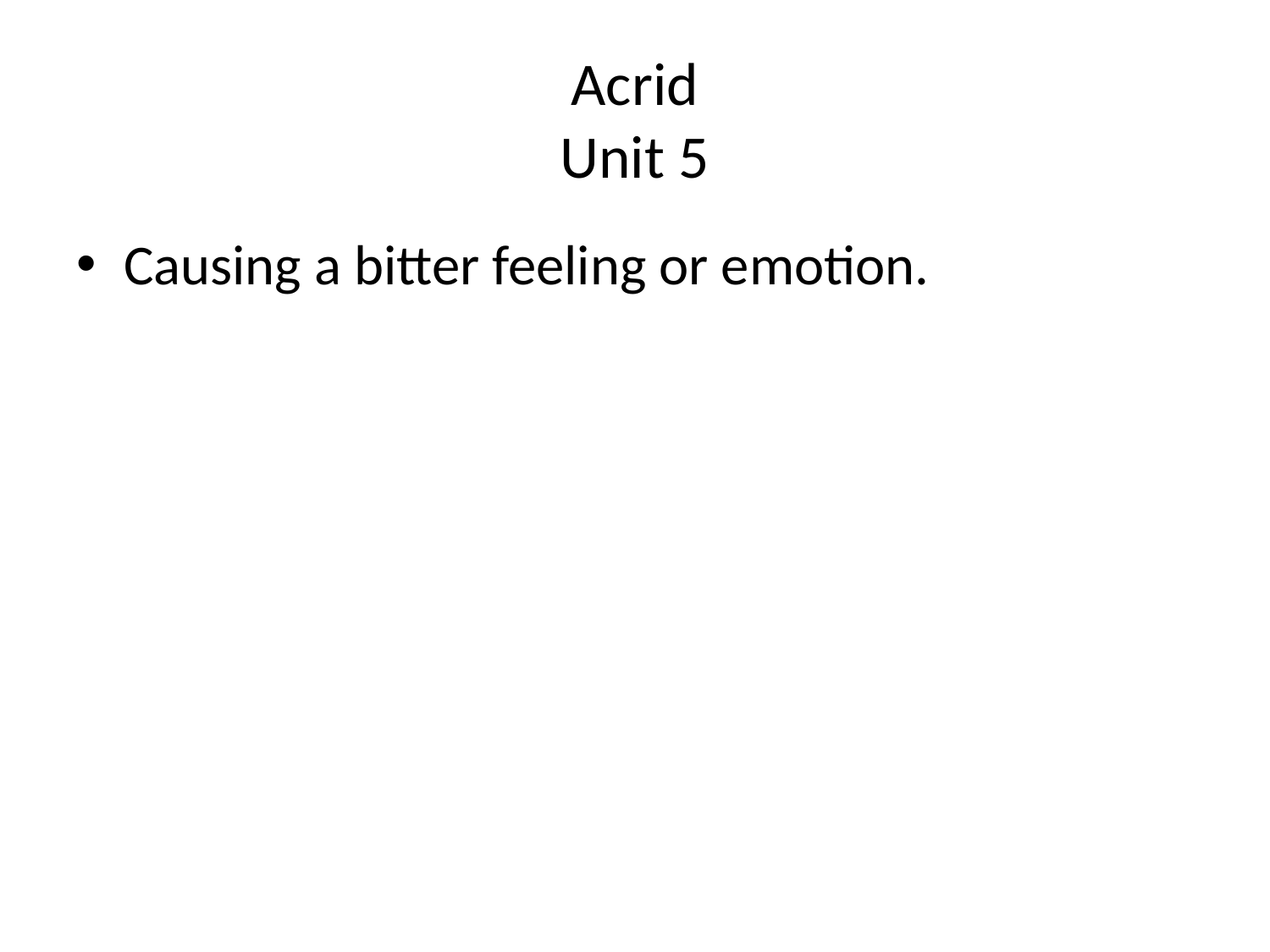

# Acrid Unit 5
Causing a bitter feeling or emotion.